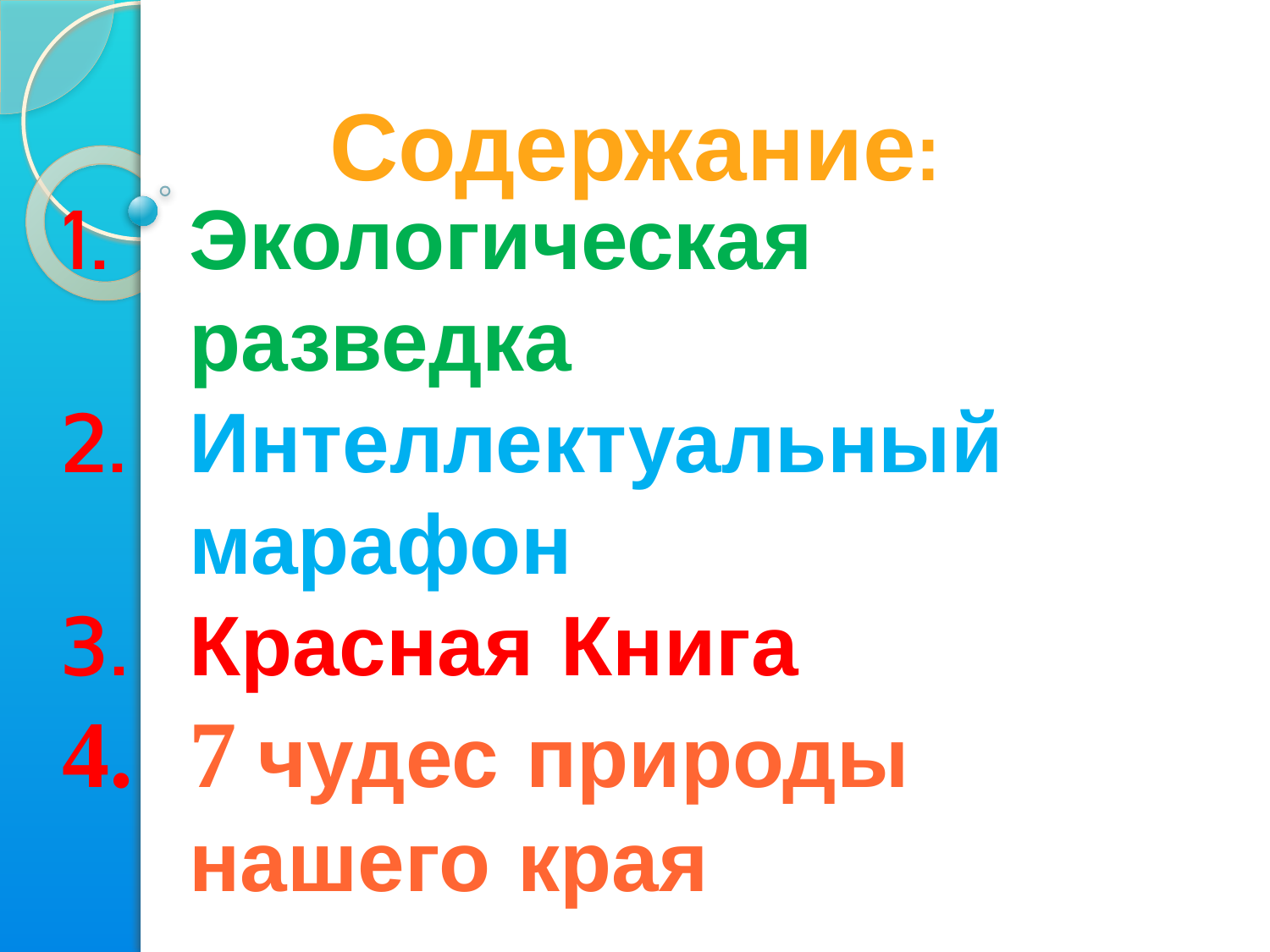

Содержание:
Экологическая разведка
Интеллектуальный марафон
Красная Книга
7 чудес природы нашего края